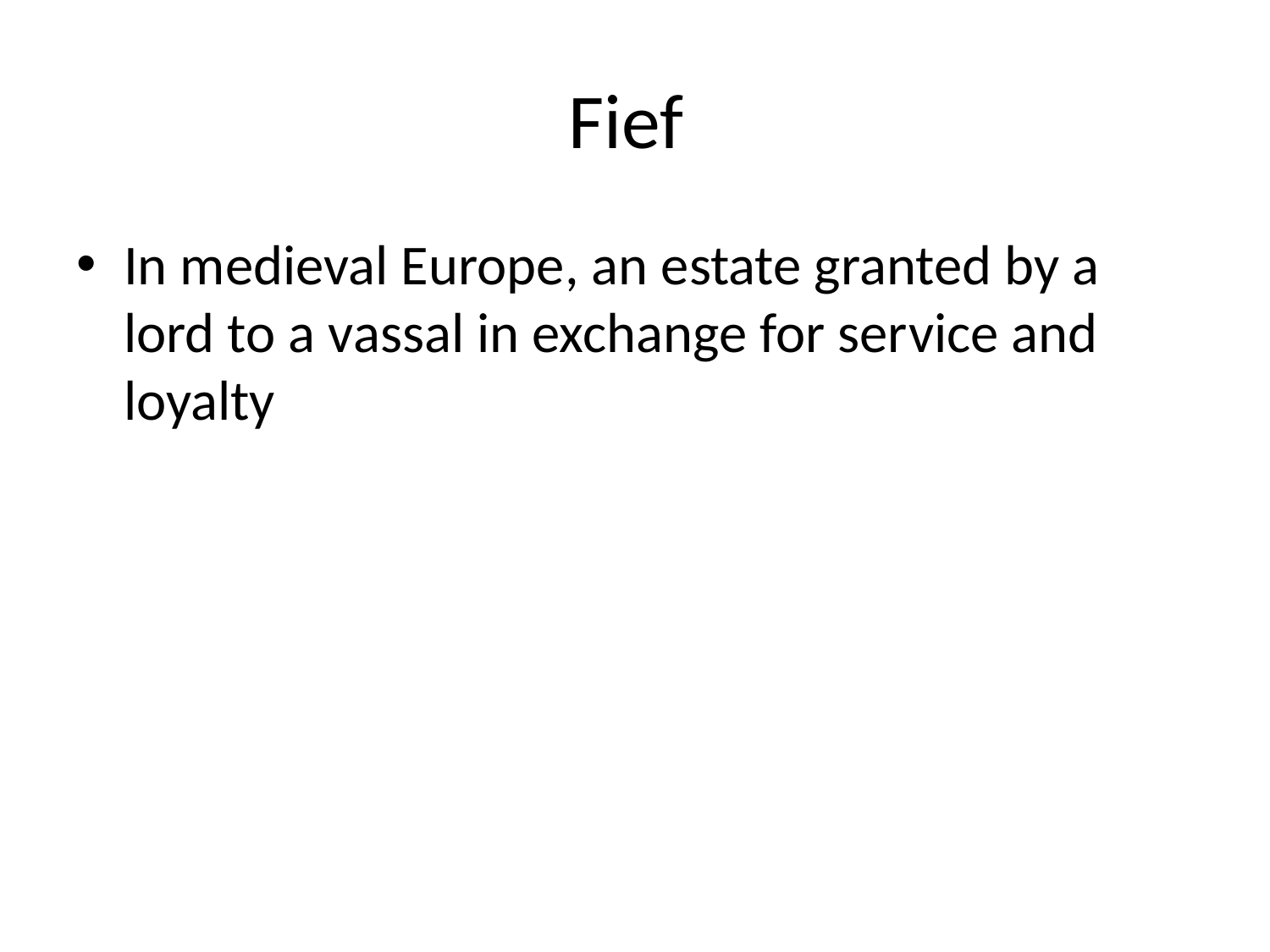

# Fief
In medieval Europe, an estate granted by a lord to a vassal in exchange for service and loyalty